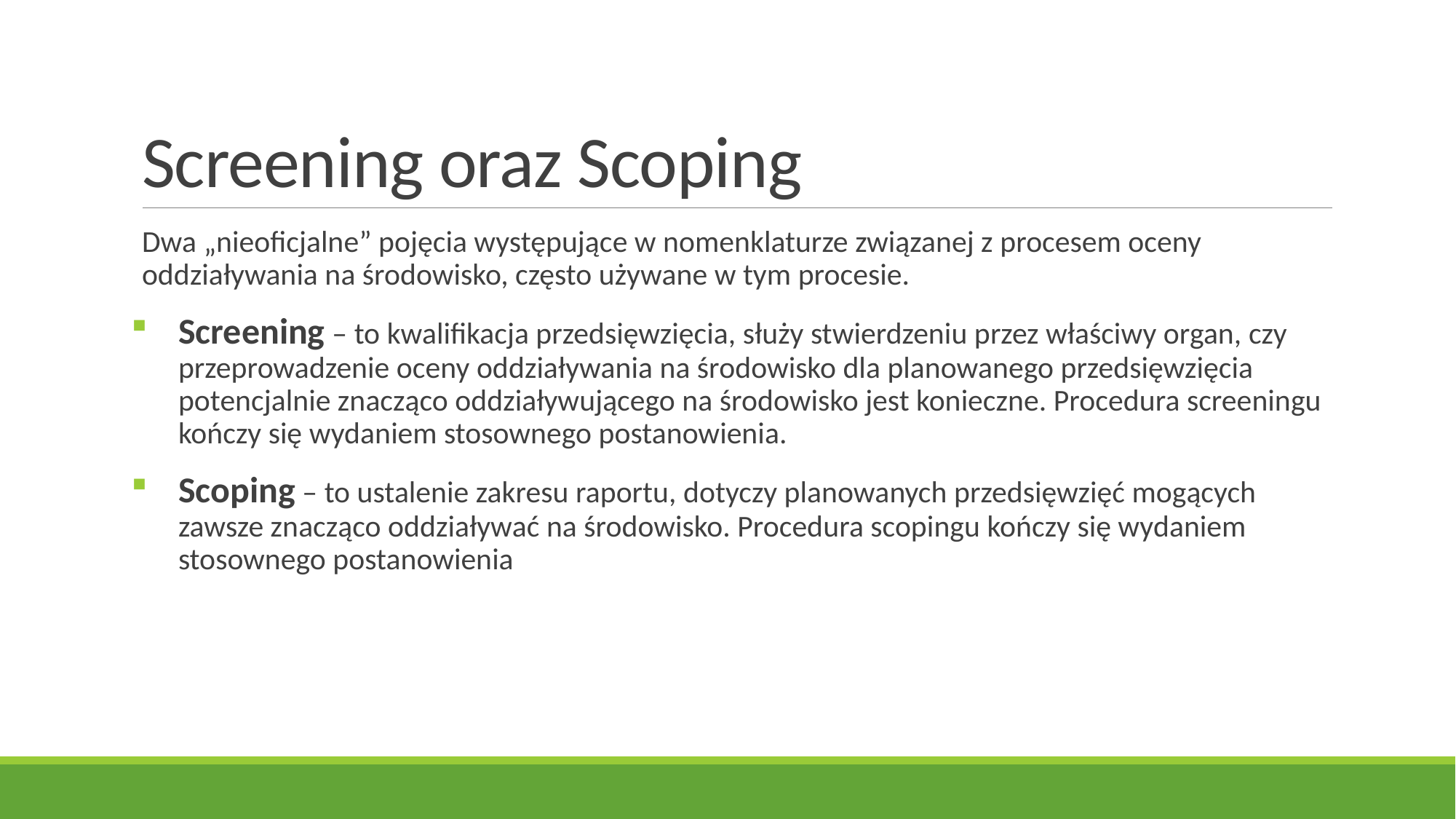

# Screening oraz Scoping
Dwa „nieoficjalne” pojęcia występujące w nomenklaturze związanej z procesem oceny oddziaływania na środowisko, często używane w tym procesie.
Screening – to kwalifikacja przedsięwzięcia, służy stwierdzeniu przez właściwy organ, czy przeprowadzenie oceny oddziaływania na środowisko dla planowanego przedsięwzięcia potencjalnie znacząco oddziaływującego na środowisko jest konieczne. Procedura screeningu kończy się wydaniem stosownego postanowienia.
Scoping – to ustalenie zakresu raportu, dotyczy planowanych przedsięwzięć mogących zawsze znacząco oddziaływać na środowisko. Procedura scopingu kończy się wydaniem stosownego postanowienia